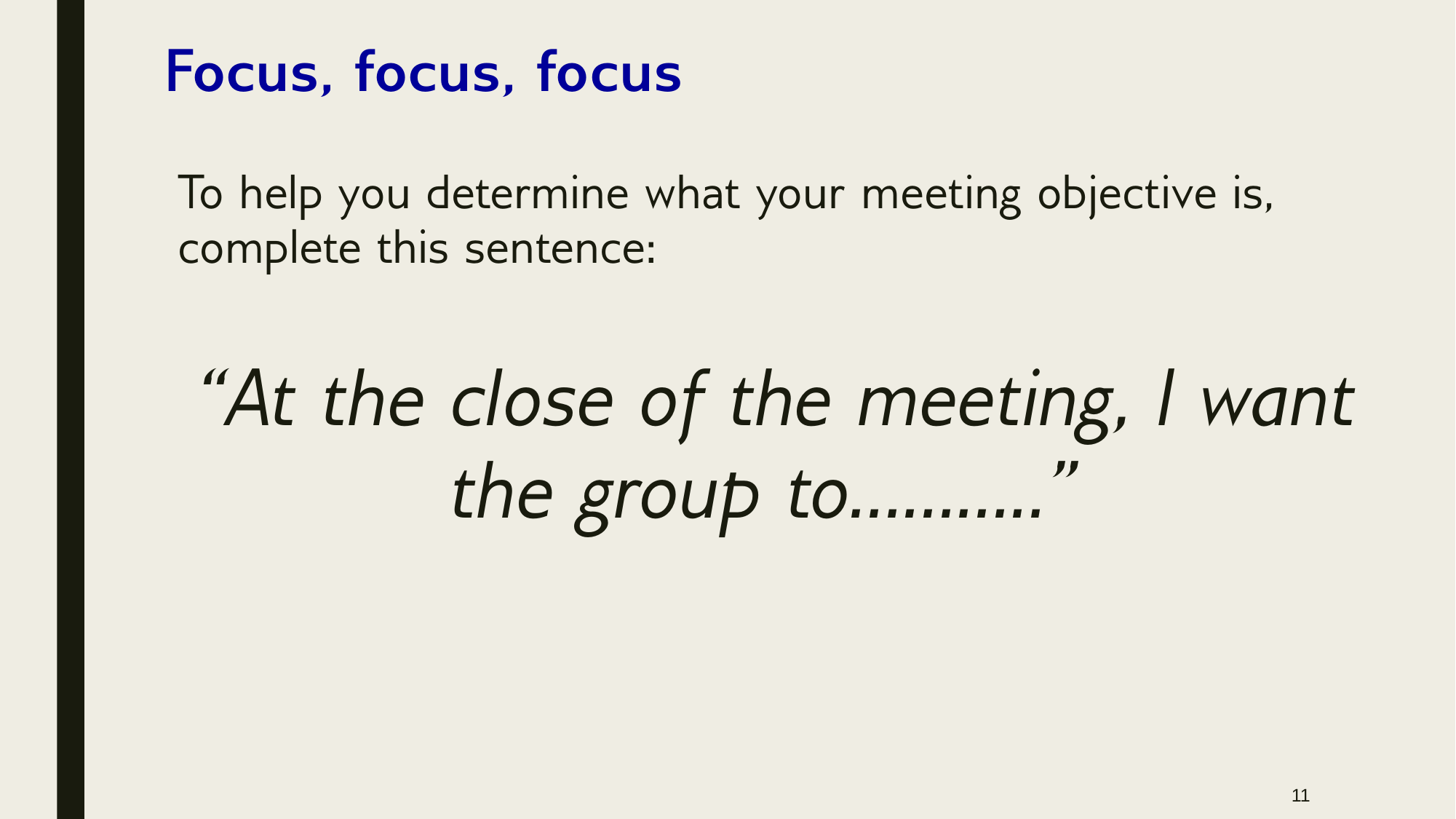

Focus, focus, focus
To help you determine what your meeting objective is, complete this sentence:

“At the close of the meeting, I want the group to...........”
11